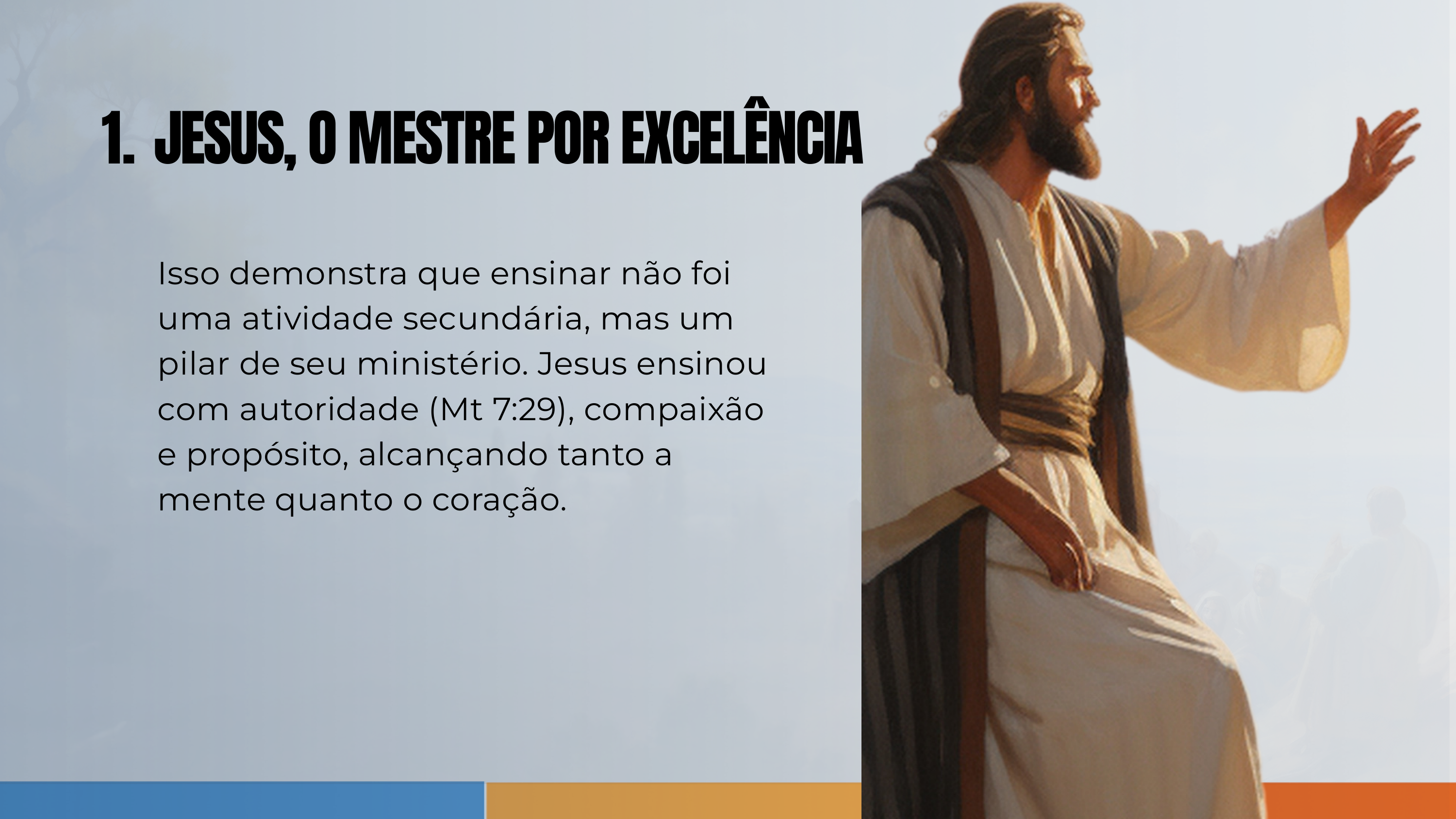

JESUS, O MESTRE POR EXCELÊNCIA
Isso demonstra que ensinar não foi uma atividade secundária, mas um pilar de seu ministério. Jesus ensinou com autoridade (Mt 7:29), compaixão e propósito, alcançando tanto a mente quanto o coração.